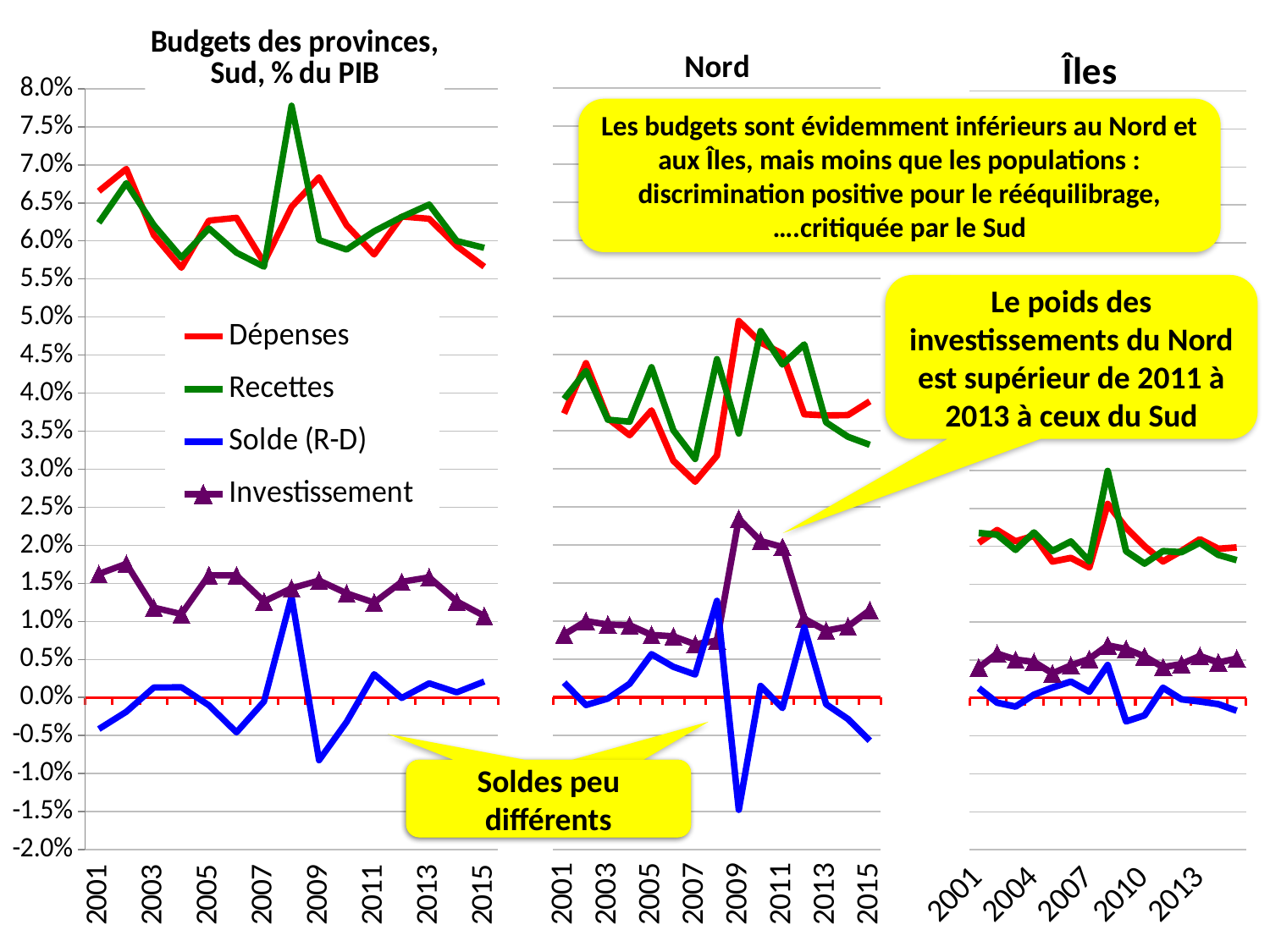

### Chart: Budgets des provinces,
Sud, % du PIB

| Category | Dépenses | Recettes  | Solde (R-D)  | Investissement  |
|---|---|---|---|---|
| 2001.0 | 0.0665387733286169 | 0.0623920485713061 | -0.00414672475731085 | 0.0162318556361915 |
| 2002.0 | 0.0694766949152542 | 0.0676059322033898 | -0.00186864406779661 | 0.0175720338983051 |
| 2003.0 | 0.0607772420443587 | 0.0620906460945034 | 0.00131147540983607 | 0.0118167791706847 |
| 2004.0 | 0.0564774535809018 | 0.0578213969938108 | 0.00134394341290893 | 0.0109584438549956 |
| 2005.0 | 0.0626788101604278 | 0.0616560828877005 | -0.00102439839572192 | 0.0160678475935829 |
| 2006.0 | 0.063048394391678 | 0.0584652495100256 | -0.00458314488165234 | 0.0160530679933665 |
| 2007.0 | 0.05715234375 | 0.0566197916666667 | -0.00053125 | 0.0126197916666667 |
| 2008.0 | 0.0644855239907571 | 0.0777789859997281 | 0.013293462008971 | 0.0143577545195052 |
| 2009.0 | 0.0683751502252539 | 0.060126357062769 | -0.00824879316248498 | 0.0153736664361534 |
| 2010.0 | 0.0620763945982563 | 0.0588625397876175 | -0.00321504117269516 | 0.0136953635784476 |
| 2011.0 | 0.0582217714672076 | 0.0612823980166779 | 0.00306062654947036 | 0.0124712643678161 |
| 2012.0 | 0.0632133152173913 | 0.063148777173913 | -6.45380434782609e-05 | 0.0152026721014493 |
| 2013.0 | 0.0629208680403332 | 0.0647851819377466 | 0.00186431389741341 | 0.0157924156071898 |
| 2014.0 | 0.0593201352610475 | 0.0599995812351469 | 0.000679445974099394 | 0.0126383232655283 |
| 2015.0 | 0.0566167623949865 | 0.0590983752340897 | 0.00209556092610611 | 0.0107142483496019 |

### Chart: Nord

| Category | Dépenses | Recettes  | Investissement  | Solde (R-D)  |
|---|---|---|---|---|
| 2001.0 | 0.0372408656442796 | 0.0391617414374576 | 0.00823655153496596 | 0.00192087579317802 |
| 2002.0 | 0.0438580508474576 | 0.0428411016949152 | 0.0099957627118644 | -0.00101694915254237 |
| 2003.0 | 0.0366075216972035 | 0.0364397299903568 | 0.00954098360655737 | -0.000167791706846673 |
| 2004.0 | 0.0343996463306808 | 0.0361803713527851 | 0.00945534924845269 | 0.00178072502210433 |
| 2005.0 | 0.037658756684492 | 0.0433205213903743 | 0.00818683155080214 | 0.00566176470588235 |
| 2006.0 | 0.0310508065731946 | 0.035050505050505 | 0.00800391979496457 | 0.00399969847731042 |
| 2007.0 | 0.02829296875 | 0.0312864583333333 | 0.00695703125 | 0.00299348958333333 |
| 2008.0 | 0.0317208101128177 | 0.0443808617643061 | 0.00744325132526845 | 0.0126600516514884 |
| 2009.0 | 0.0493960776941514 | 0.0346239836716059 | 0.0234223830592911 | -0.0147720940225455 |
| 2010.0 | 0.0465789470562205 | 0.0480678314369336 | 0.0205098272300937 | 0.00148888438071307 |
| 2011.0 | 0.0450935316655398 | 0.0436781609195402 | 0.0197160243407708 | -0.00141424385846292 |
| 2012.0 | 0.0371444746376811 | 0.0463224637681159 | 0.0103023097826087 | 0.00917798913043478 |
| 2013.0 | 0.037001315212626 | 0.0360883384480491 | 0.00874506795265234 | -0.00091297676457694 |
| 2014.0 | 0.0370470796386059 | 0.0341984317256253 | 0.00928925135313393 | -0.00284864791298066 |
| 2015.0 | 0.0388468660745111 | 0.033140830482408 | 0.0114361340405721 | -0.0057060355921032 |

### Chart: Îles

| Category | Dépenses | Recettes  | Solde (R-D)  | Investissement  |
|---|---|---|---|---|
| 2001.0 | 0.0204605134842067 | 0.0217646151779164 | 0.00130637761289595 | 0.00400106592939214 |
| 2002.0 | 0.022135593220339 | 0.0215254237288136 | -0.000610169491525424 | 0.00586228813559322 |
| 2003.0 | 0.0206576663452266 | 0.0195294117647059 | -0.00112825458052073 | 0.00506268081002893 |
| 2004.0 | 0.0213810786914235 | 0.0218213969938108 | 0.000440318302387268 | 0.0047603890362511 |
| 2005.0 | 0.0179913101604278 | 0.0193766711229946 | 0.00138536096256684 | 0.00324699197860962 |
| 2006.0 | 0.0184667571234735 | 0.0206362128750188 | 0.0021694557515453 | 0.00429519071310116 |
| 2007.0 | 0.0172096354166667 | 0.0180377604166667 | 0.000828125 | 0.00516276041666667 |
| 2008.0 | 0.0255837977436455 | 0.0299347560146799 | 0.00435095827103439 | 0.00693489193964931 |
| 2009.0 | 0.0224381139093479 | 0.0193550552896074 | -0.00308440141530653 | 0.00646421785515264 |
| 2010.0 | 0.0200044369940907 | 0.0177183173115138 | -0.00228730604463331 | 0.00548692451059599 |
| 2011.0 | 0.0180054090601758 | 0.0193655623168808 | 0.00136015325670498 | 0.00406355645706558 |
| 2012.0 | 0.0193851902173913 | 0.01921875 | -0.000166440217391304 | 0.00447803442028985 |
| 2013.0 | 0.0209250328803156 | 0.0204712845243314 | -0.000453748355984217 | 0.0055414291977203 |
| 2014.0 | 0.0196746197091678 | 0.0188737319276793 | -0.000800887781488499 | 0.00467865032087857 |
| 2015.0 | 0.0198466254459475 | 0.0181737338229601 | -0.00167289162298735 | 0.00520594666415576 |
Les budgets sont évidemment inférieurs au Nord et aux Îles, mais moins que les populations : discrimination positive pour le rééquilibrage, ….critiquée par le Sud
Le poids des investissements du Nord est supérieur de 2011 à 2013 à ceux du Sud
Soldes peu différents
Soldes peu différents